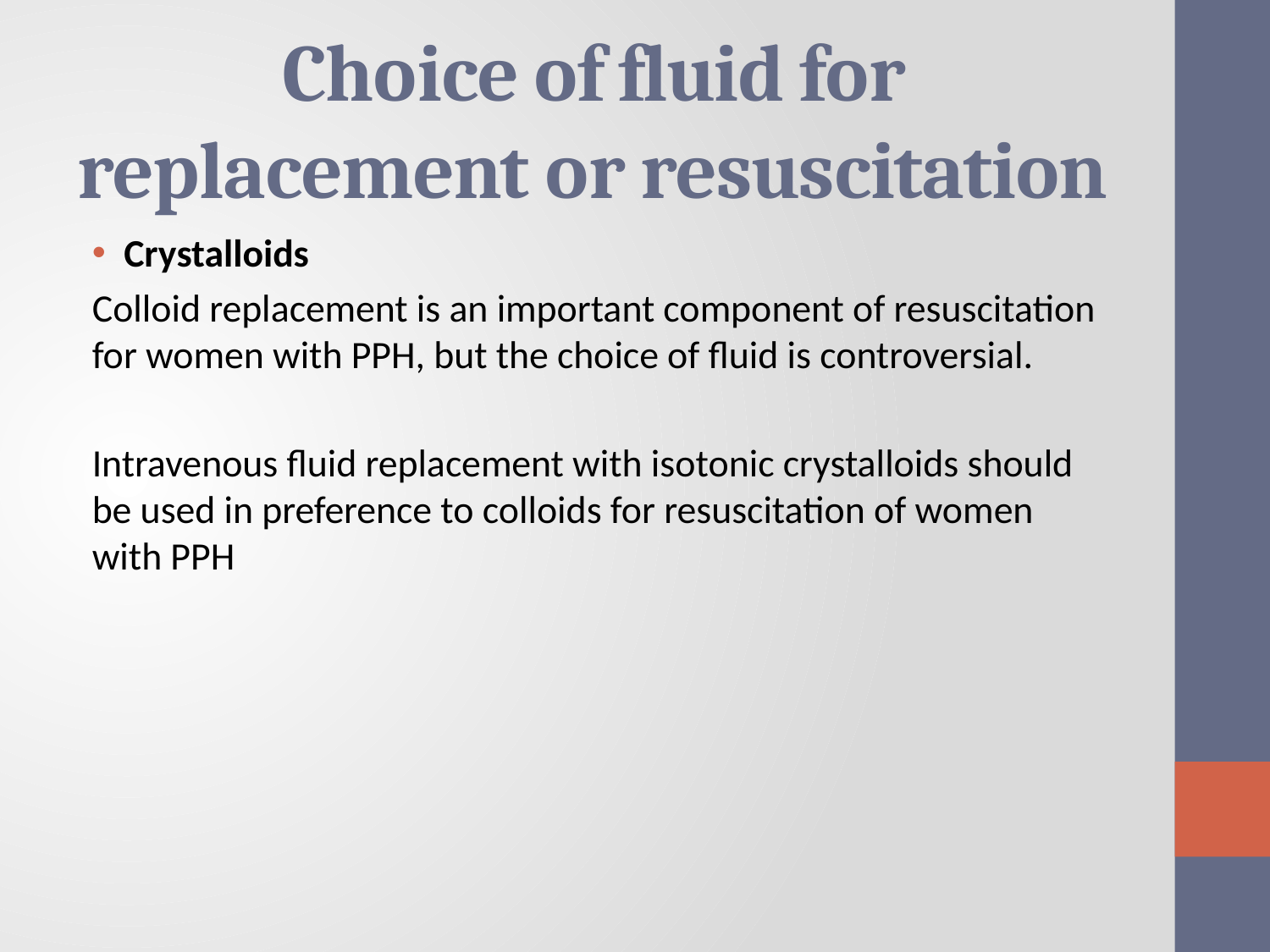

# Choice of fluid for replacement or resuscitation
Crystalloids
Colloid replacement is an important component of resuscitation for women with PPH, but the choice of fluid is controversial.

Intravenous fluid replacement with isotonic crystalloids should be used in preference to colloids for resuscitation of women with PPH